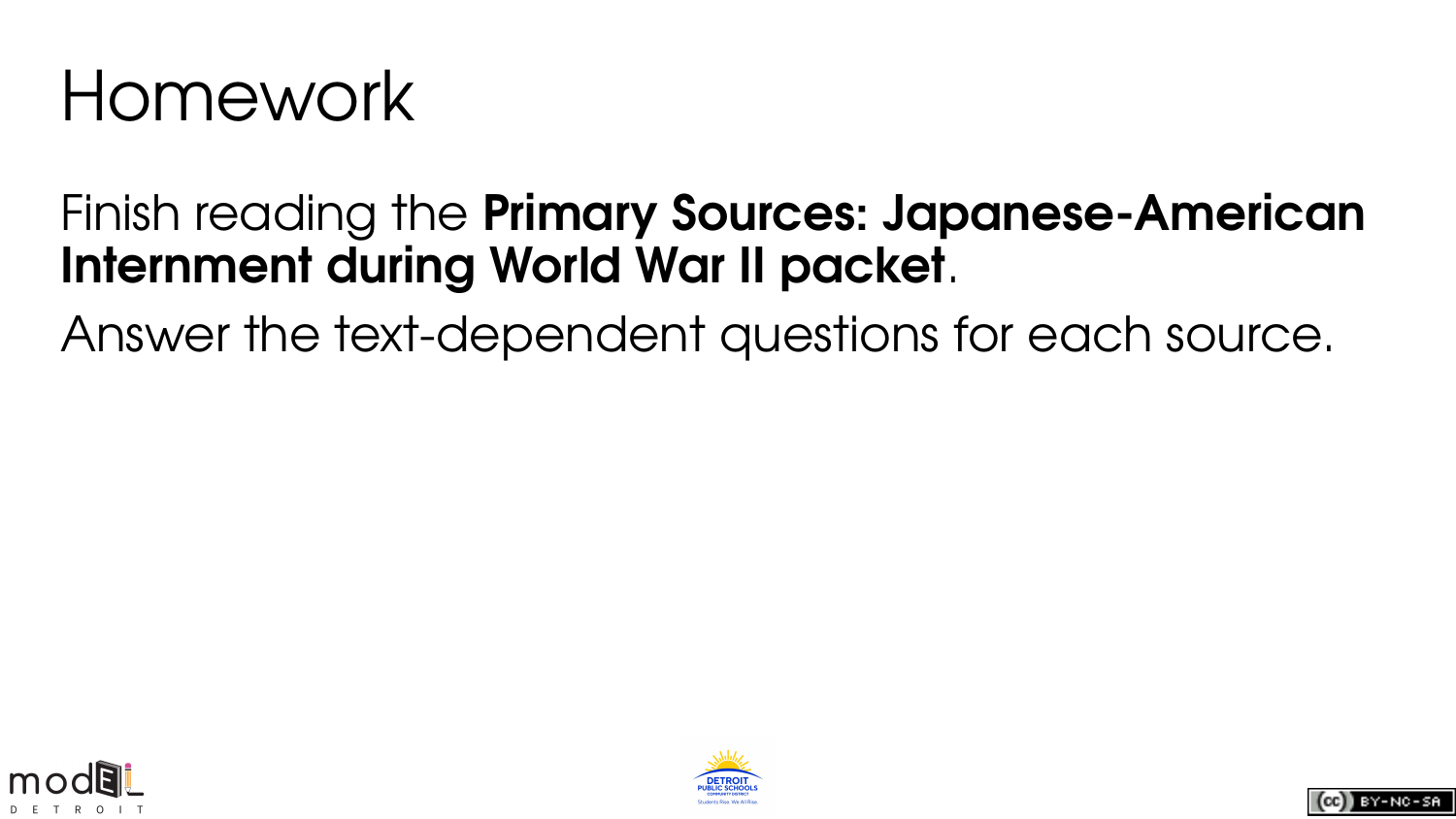

# Homework
Finish reading the Primary Sources: Japanese-American Internment during World War II packet.
Answer the text-dependent questions for each source.